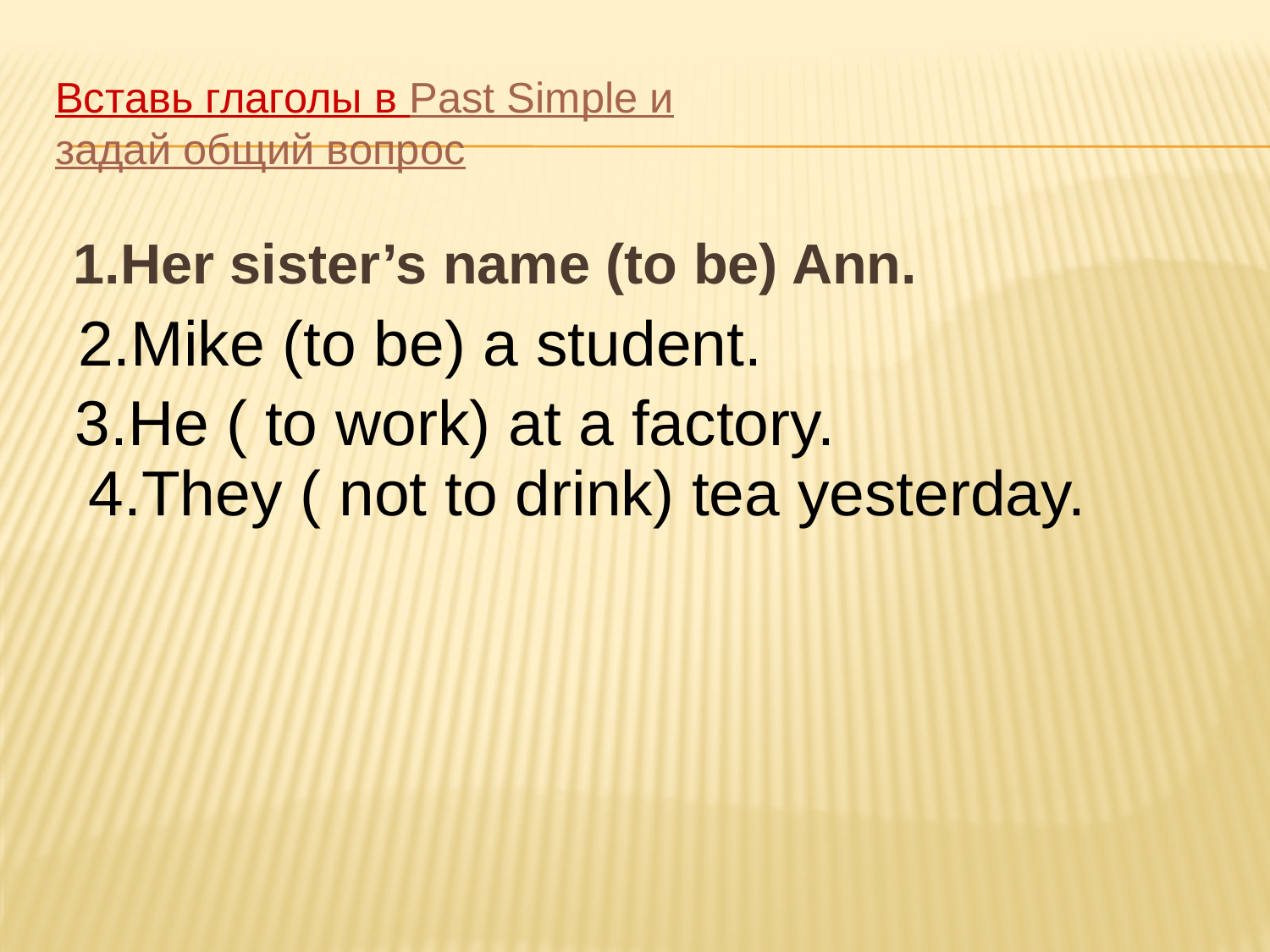

Вставь глаголы в Past Simple и
задай общий вопрос
 1.Her sister’s name (to be) Ann.
2.Mike (to be) a student.
 3.He ( to work) at a factory.
4.They ( not to drink) tea yesterday.